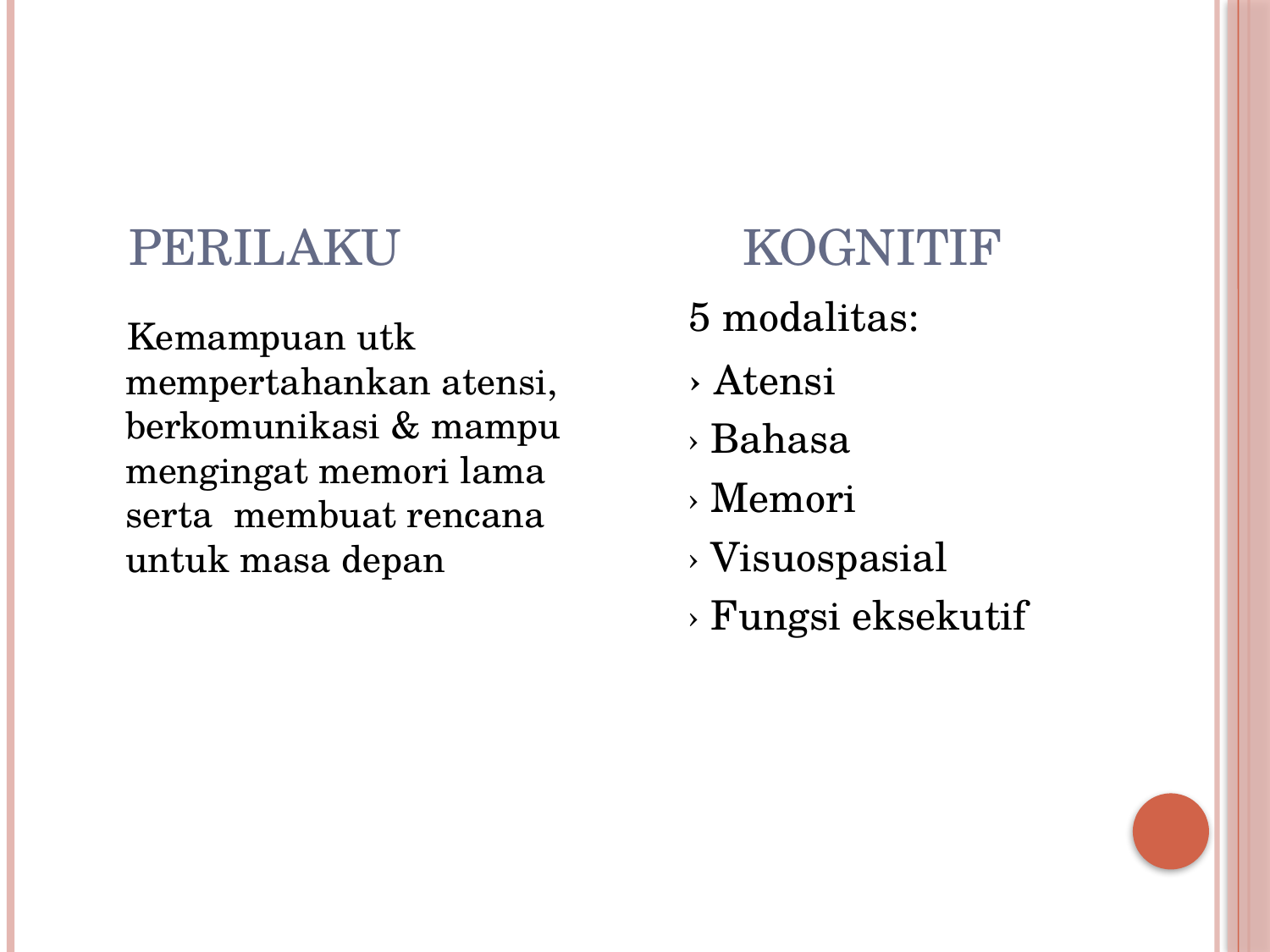

KOGNITIF
# PERILAKU
		5 modalitas:
		› Atensi
		› Bahasa
		› Memori
		› Visuospasial
		› Fungsi eksekutif
Kemampuan utk mempertahankan atensi, berkomunikasi & mampu mengingat memori lama serta  membuat rencana untuk masa depan